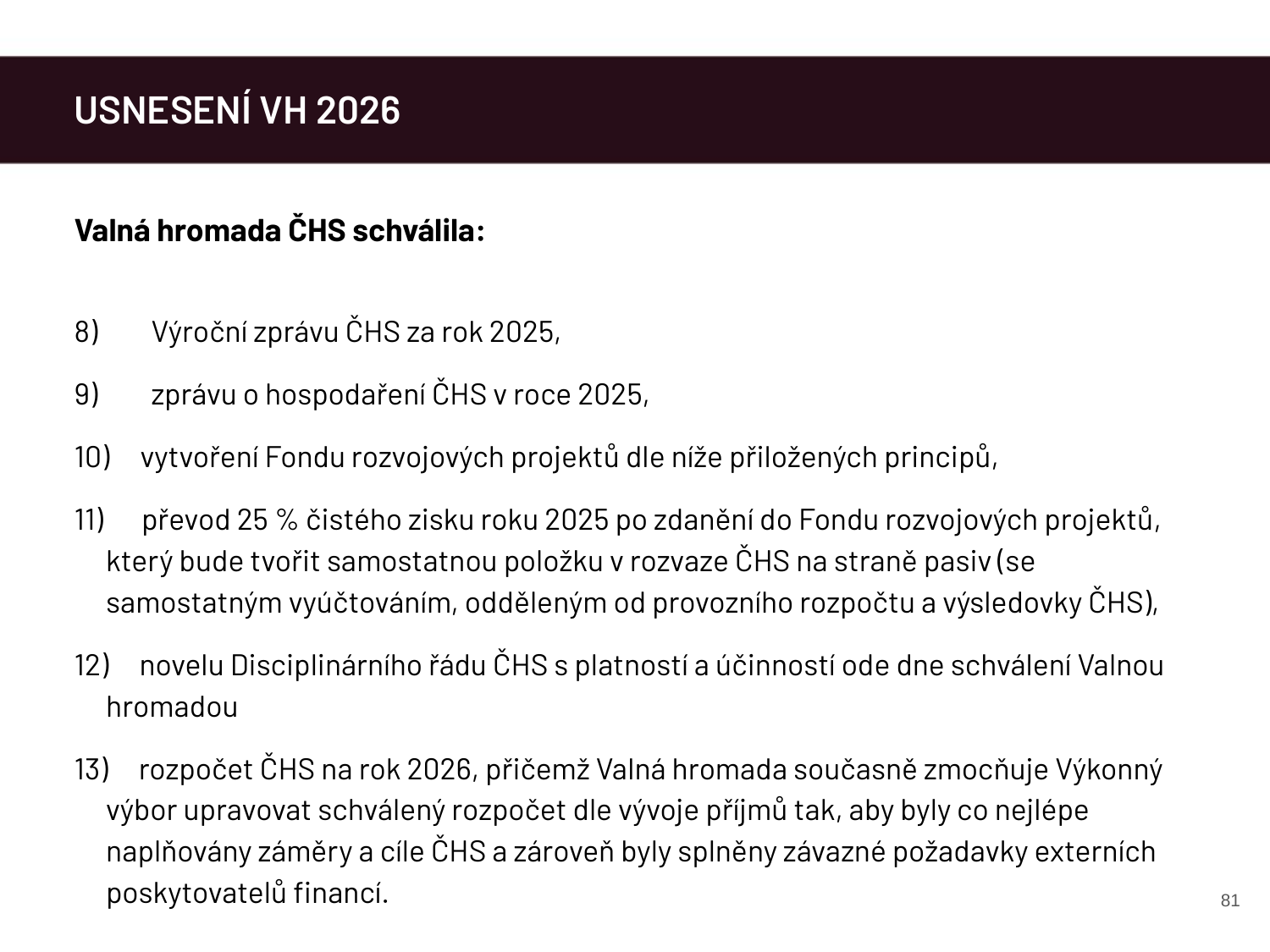

USNESENÍ VH 2026
Valná hromada ČHS schválila:

8)       Výroční zprávu ČHS za rok 2025,
9)       zprávu o hospodaření ČHS v roce 2025,
10)    vytvoření Fondu rozvojových projektů dle níže přiložených principů,
11)     převod 25 % čistého zisku roku 2025 po zdanění do Fondu rozvojových projektů, který bude tvořit samostatnou položku v rozvaze ČHS na straně pasiv (se samostatným vyúčtováním, odděleným od provozního rozpočtu a výsledovky ČHS),
12)    novelu Disciplinárního řádu ČHS s platností a účinností ode dne schválení Valnou hromadou
13)    rozpočet ČHS na rok 2026, přičemž Valná hromada současně zmocňuje Výkonný výbor upravovat schválený rozpočet dle vývoje příjmů tak, aby byly co nejlépe naplňovány záměry a cíle ČHS a zároveň byly splněny závazné požadavky externích poskytovatelů financí.
81